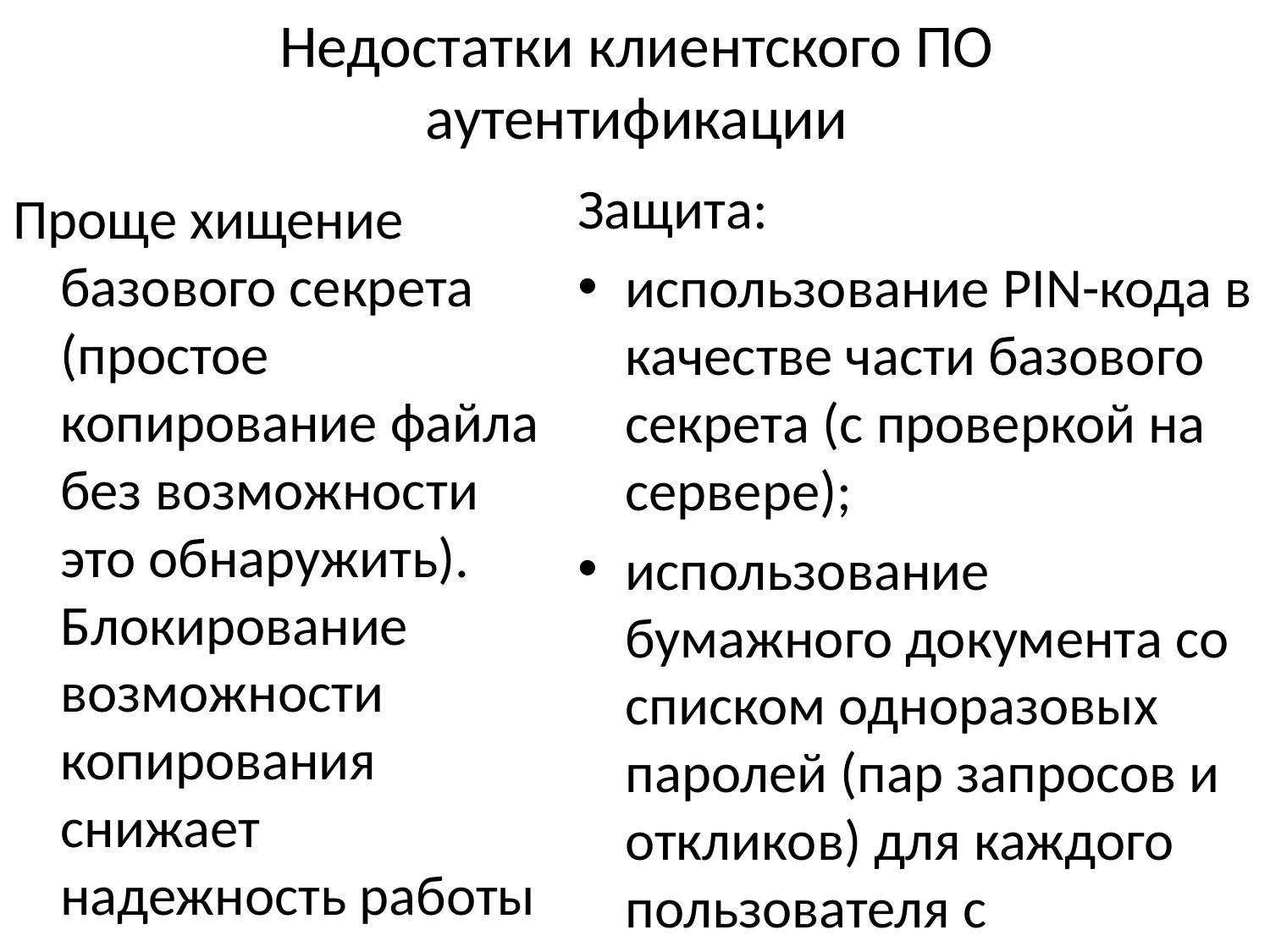

# Недостатки клиентского ПО аутентификации
Защита:
использование PIN-кода в качестве части базового секрета (с проверкой на сервере);
использование бумажного документа со списком одноразовых паролей (пар запросов и откликов) для каждого пользователя с ограниченным сроком действия.
Проще хищение базового секрета (простое копирование файла без возможности это обнаружить). Блокирование возможности копирования снижает надежность работы системы аутентификации.